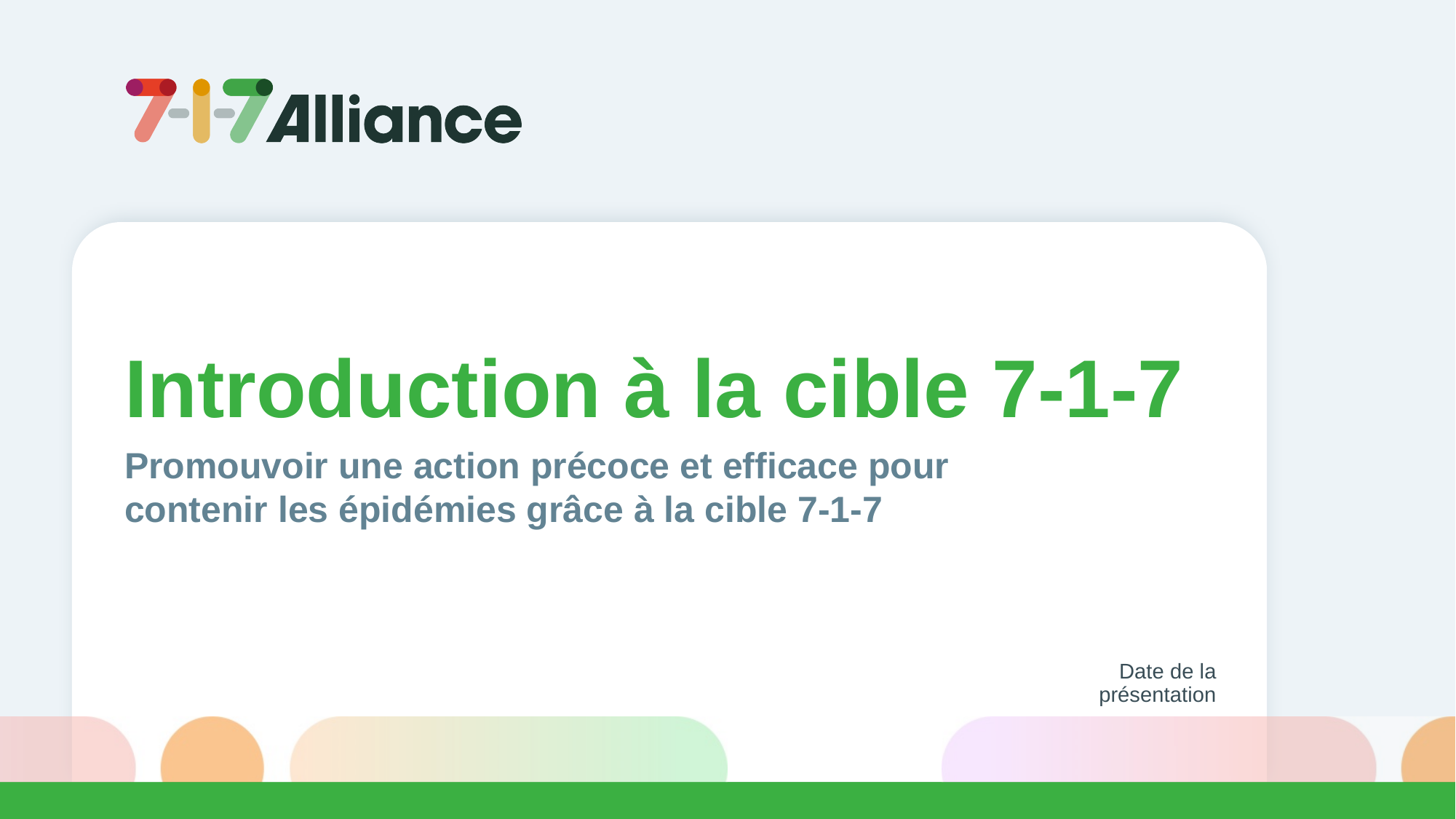

Introduction à la cible 7-1-7
Promouvoir une action précoce et efficace pour contenir les épidémies grâce à la cible 7-1-7
Date de la présentation